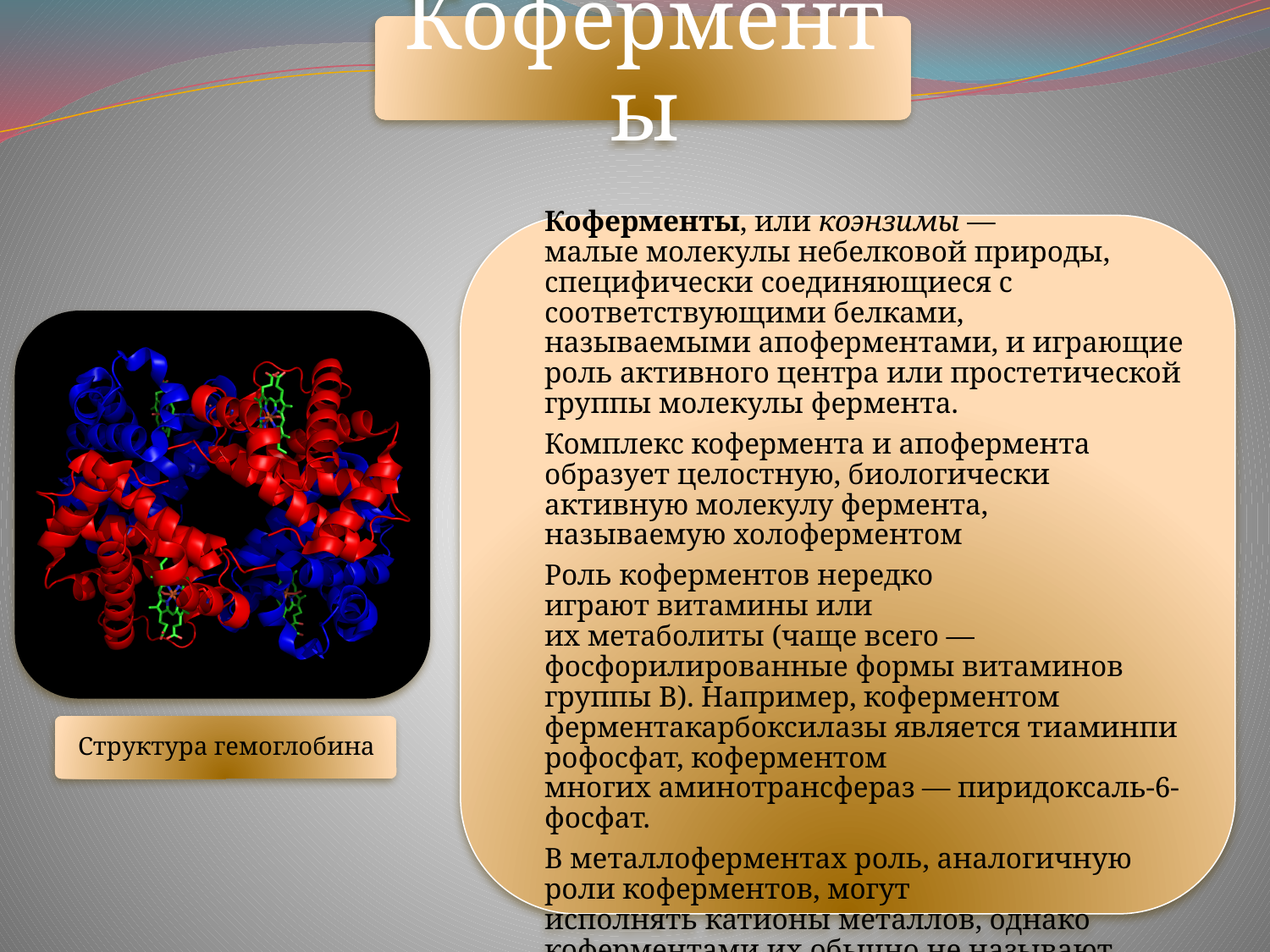

Коферменты

Коферменты, или коэнзимы — малые молекулы небелковой природы, специфически соединяющиеся с соответствующими белками, называемыми апоферментами, и играющие роль активного центра или простетической группы молекулы фермента.
Комплекс кофермента и апофермента образует целостную, биологически активную молекулу фермента, называемую холоферментом
Роль коферментов нередко играют витамины или их метаболиты (чаще всего — фосфорилированные формы витаминов группы B). Например, коферментом ферментакарбоксилазы является тиаминпирофосфат, коферментом многих аминотрансфераз — пиридоксаль-6-фосфат.
В металлоферментах роль, аналогичную роли коферментов, могут исполнять катионы металлов, однако коферментами их обычно не называют.
Структура гемоглобина